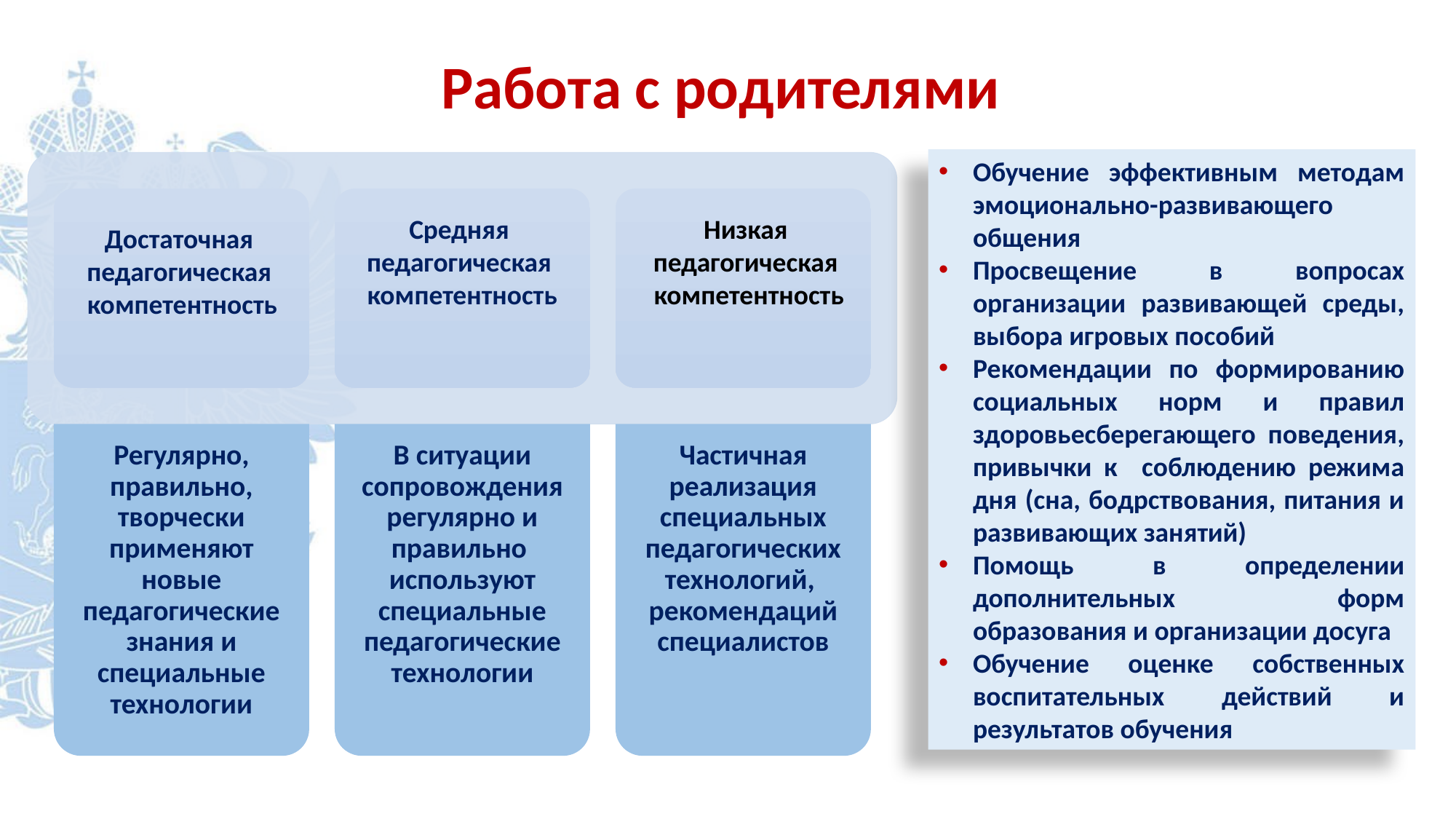

# Работа с родителями
Обучение эффективным методам эмоционально-развивающего  общения
Просвещение в вопросах организации развивающей среды, выбора игровых пособий
Рекомендации по формированию социальных норм и правил здоровьесберегающего поведения, привычки к  соблюдению режима дня (сна, бодрствования, питания и развивающих занятий)
Помощь в определении дополнительных форм образования и организации досуга
Обучение оценке собственных воспитательных действий и результатов обучения
Регулярно, правильно, творчески применяют новые педагогические знания и специальные технологии
В ситуации сопровождения регулярно и правильно  используют специальные педагогические технологии
Частичная реализация специальных педагогических технологий,  рекомендаций специалистов
Средняя
педагогическая
компетентность
Низкая
педагогическая
компетентность
Достаточная
педагогическая
компетентность